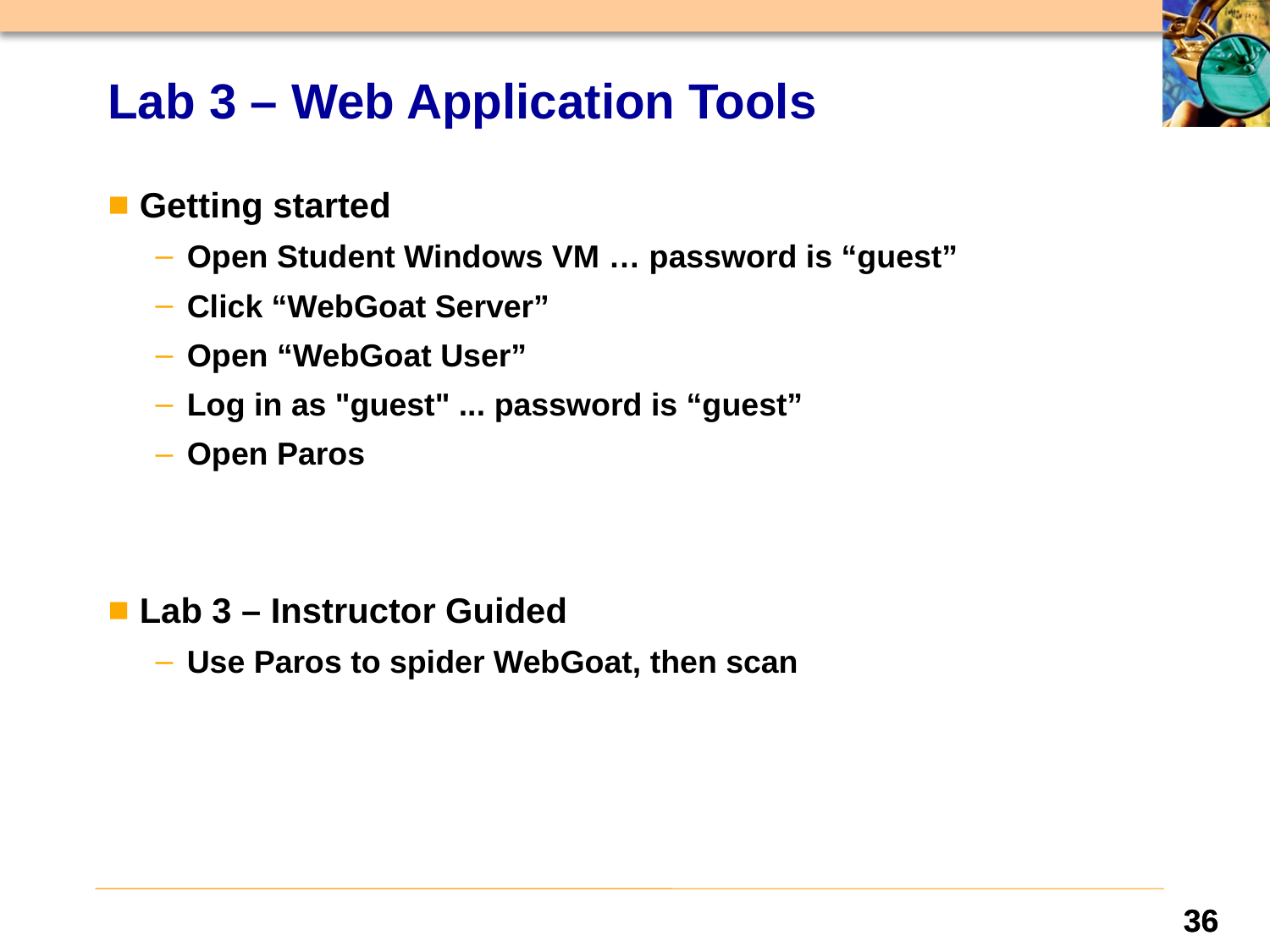

# Lab 3 – Web Application Tools
Getting started
Open Student Windows VM … password is “guest”
Click “WebGoat Server”
Open “WebGoat User”
Log in as "guest" ... password is “guest”
Open Paros

Lab 3 – Instructor Guided
Use Paros to spider WebGoat, then scan

36